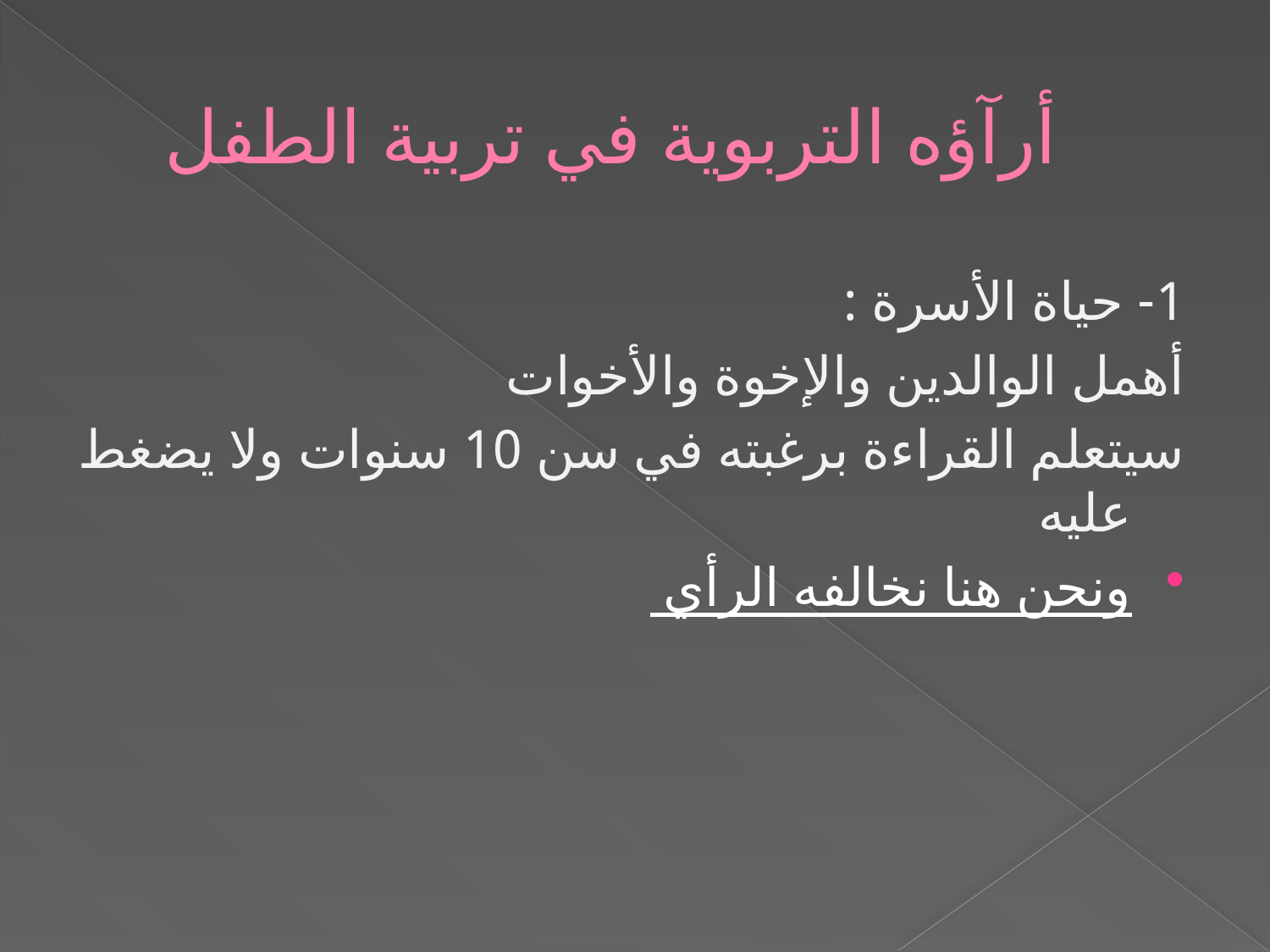

# أرآؤه التربوية في تربية الطفل
1- حياة الأسرة :
أهمل الوالدين والإخوة والأخوات
سيتعلم القراءة برغبته في سن 10 سنوات ولا يضغط عليه
ونحن هنا نخالفه الرأي